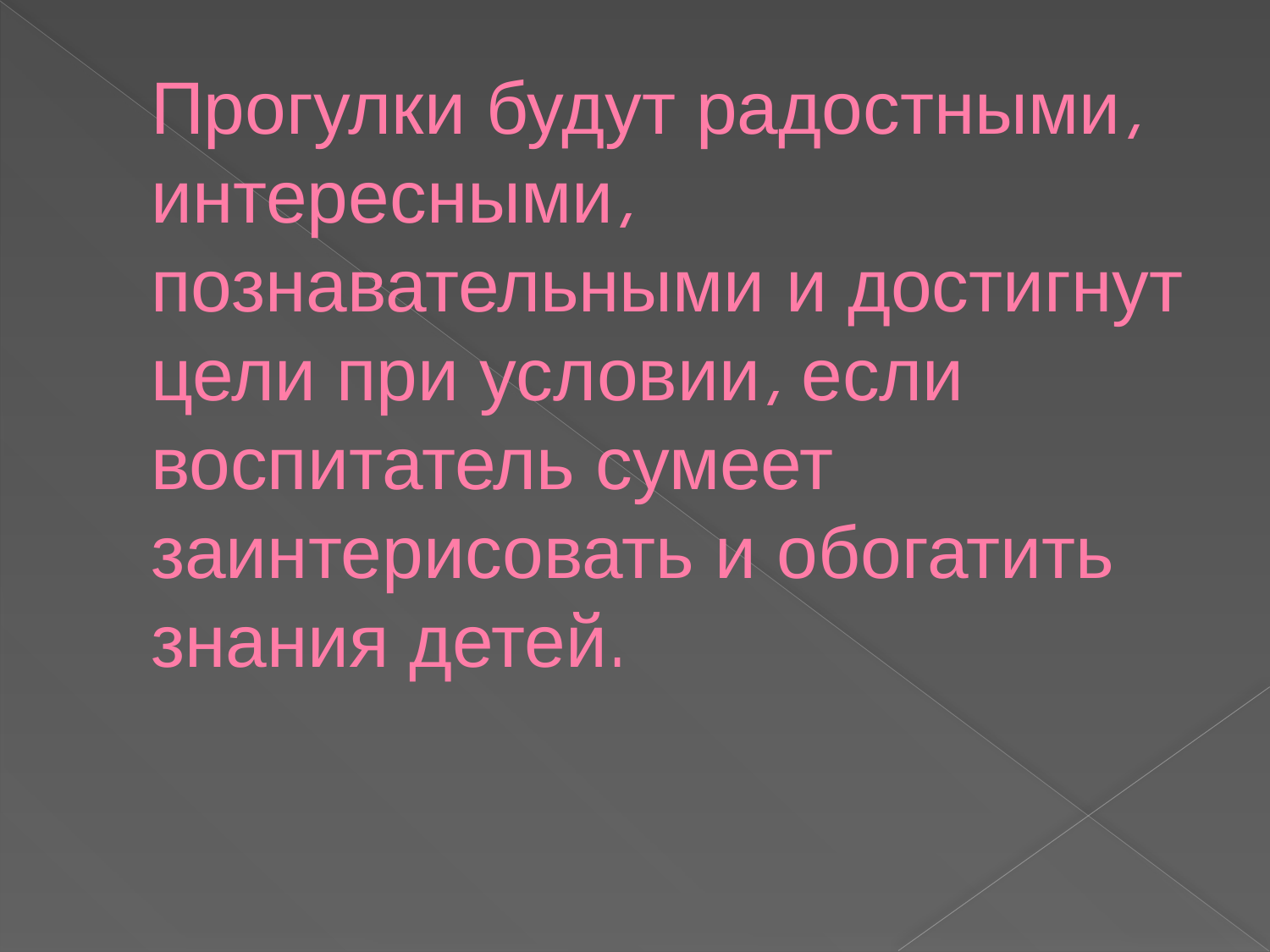

# Прогулки будут радостными, интересными, познавательными и достигнут цели при условии, если  воспитатель сумеет заинтерисовать и обогатить знания детей.